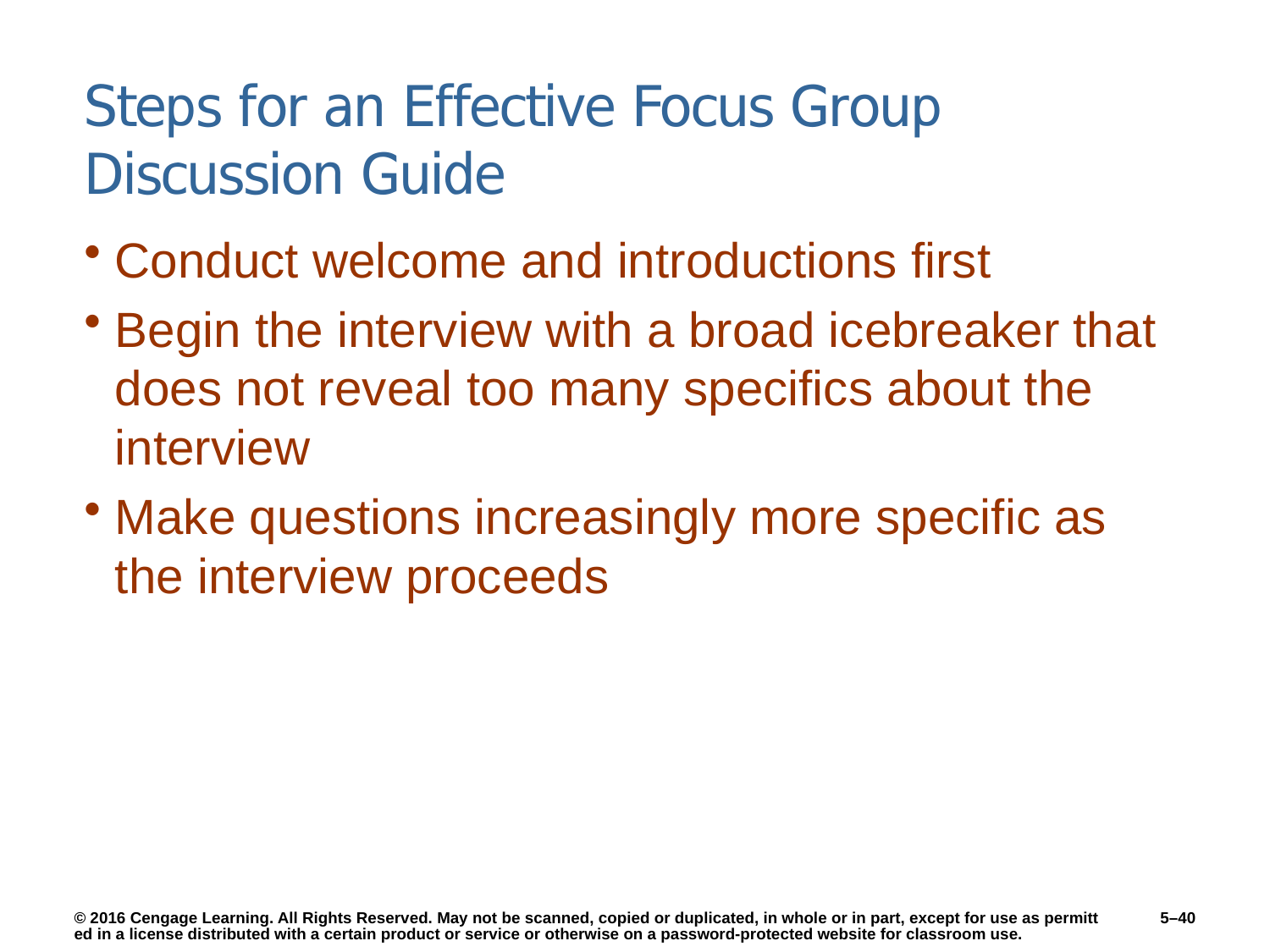

# Steps for an Effective Focus Group Discussion Guide
Conduct welcome and introductions first
Begin the interview with a broad icebreaker that does not reveal too many specifics about the interview
Make questions increasingly more specific as the interview proceeds
5–40
© 2016 Cengage Learning. All Rights Reserved. May not be scanned, copied or duplicated, in whole or in part, except for use as permitted in a license distributed with a certain product or service or otherwise on a password-protected website for classroom use.